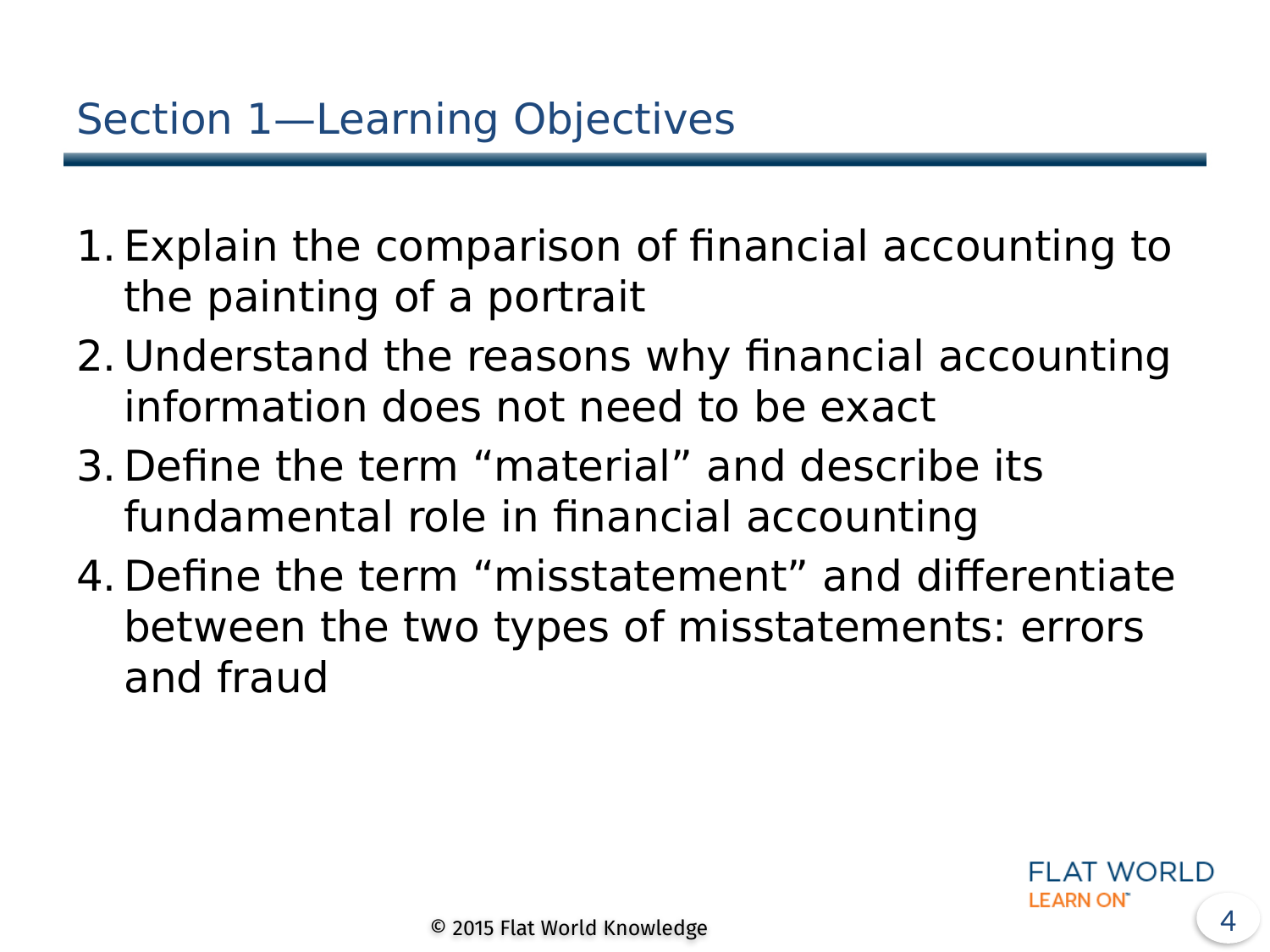

# Section 1—Learning Objectives
Explain the comparison of financial accounting to the painting of a portrait
Understand the reasons why financial accounting information does not need to be exact
Define the term “material” and describe its fundamental role in financial accounting
Define the term “misstatement” and differentiate between the two types of misstatements: errors and fraud
4
© 2015 Flat World Knowledge